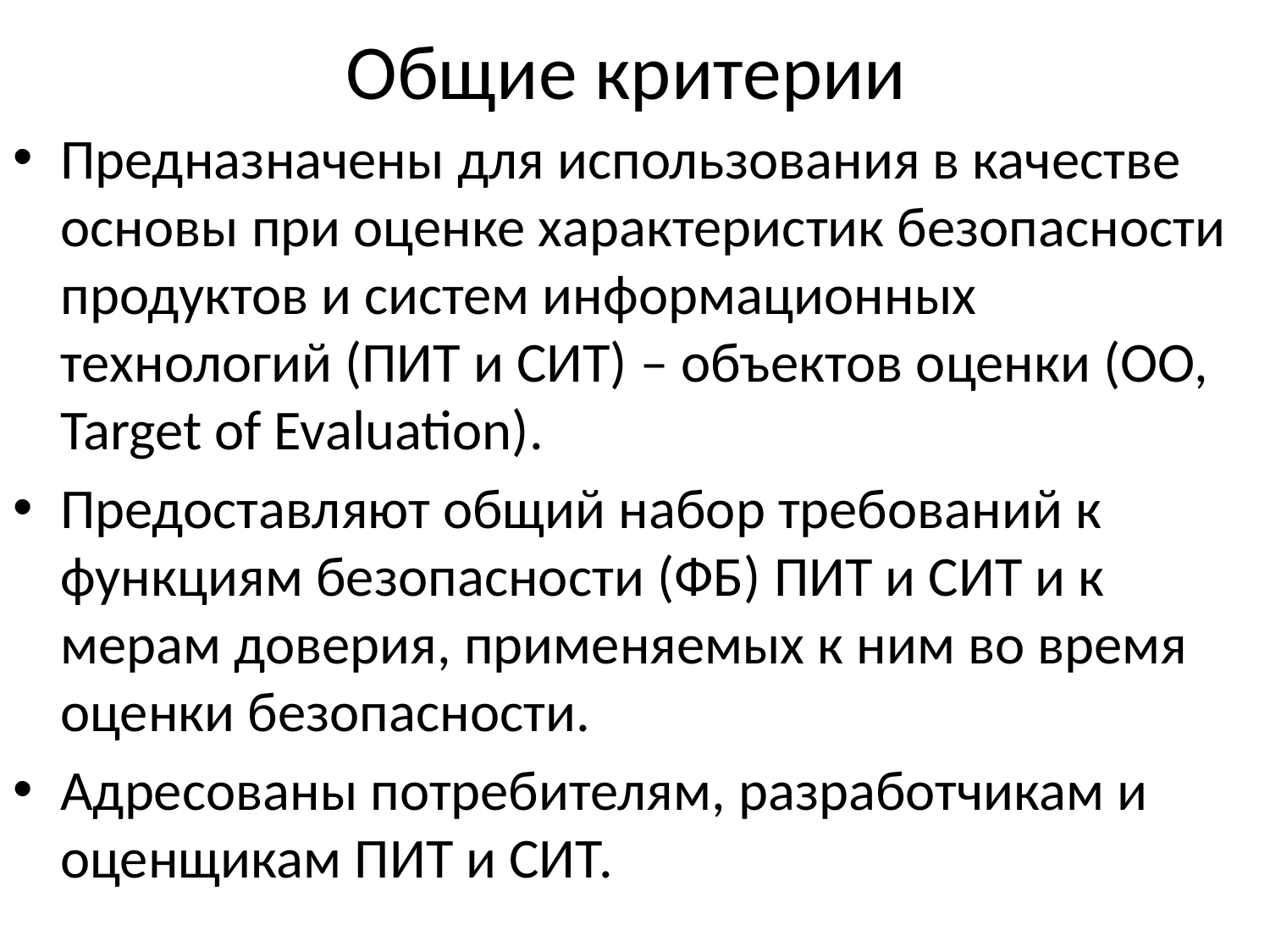

# Общие критерии
Предназначены для использования в качестве основы при оценке характеристик безопасности продуктов и систем информационных технологий (ПИТ и СИТ) – объектов оценки (ОО, Target of Evaluation).
Предоставляют общий набор требований к функциям безопасности (ФБ) ПИТ и СИТ и к мерам доверия, применяемых к ним во время оценки безопасности.
Адресованы потребителям, разработчикам и оценщикам ПИТ и СИТ.